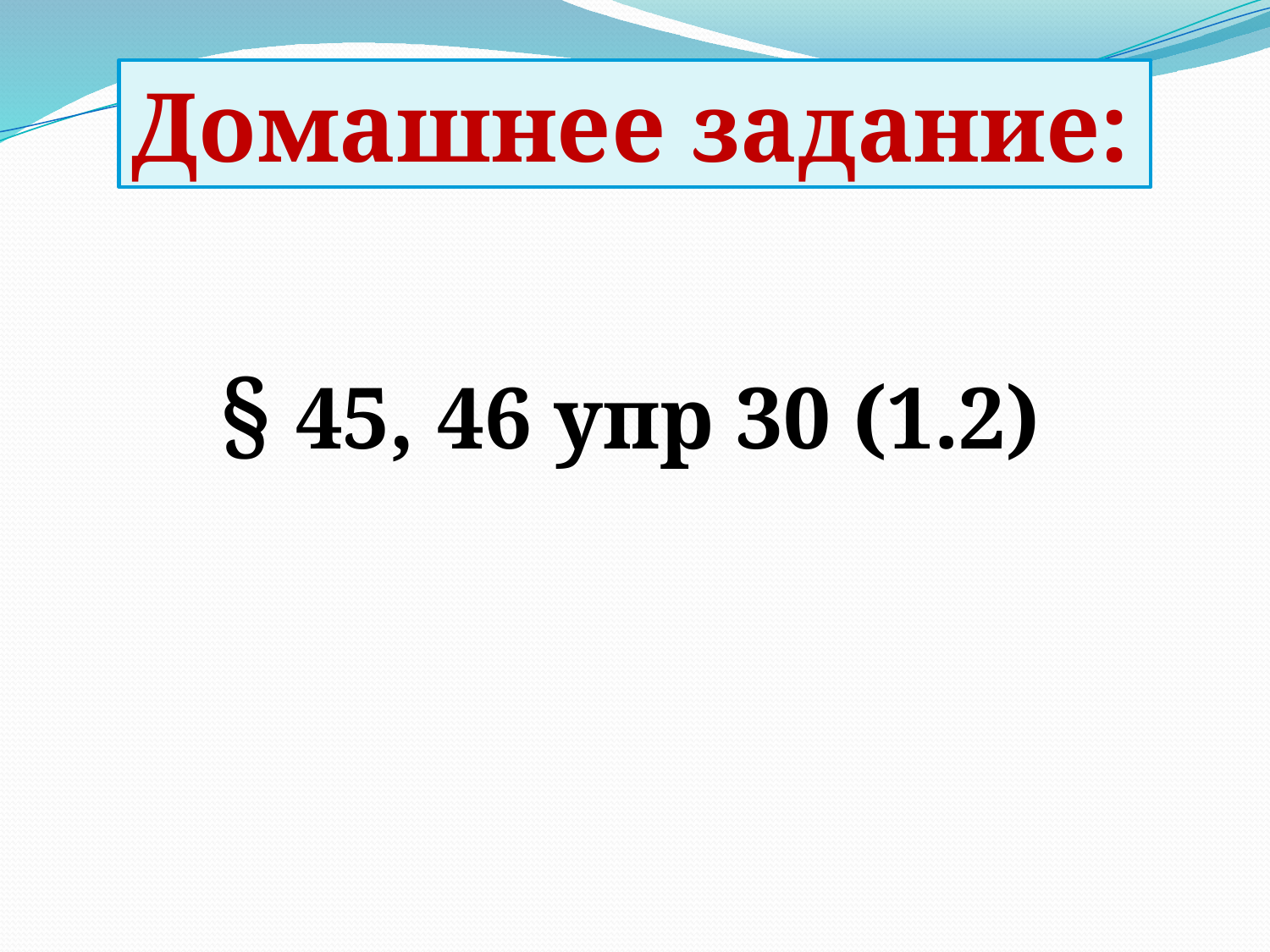

Домашнее задание:
§ 45, 46 упр 30 (1.2)